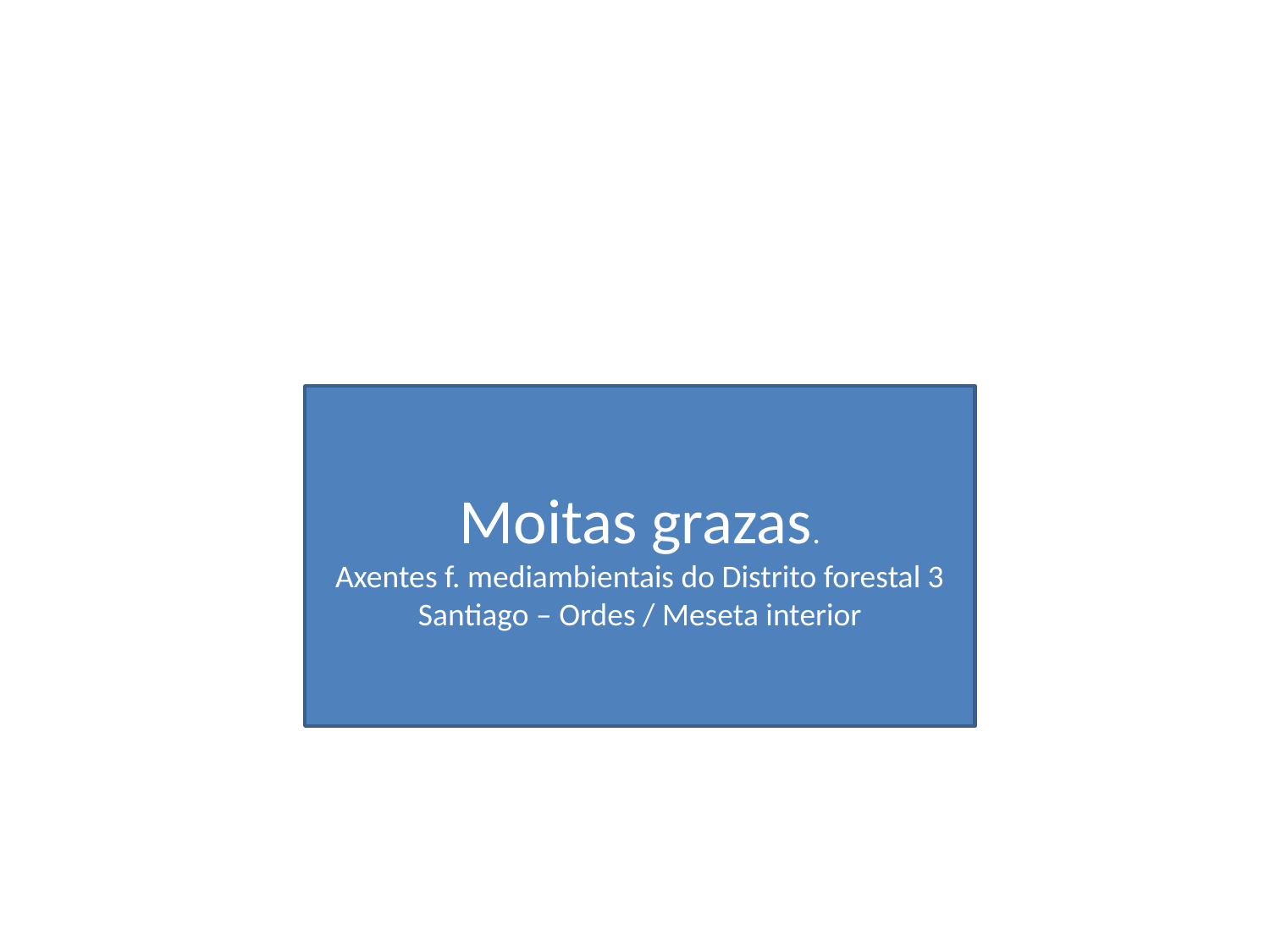

Moitas grazas.
Axentes f. mediambientais do Distrito forestal 3
Santiago – Ordes / Meseta interior